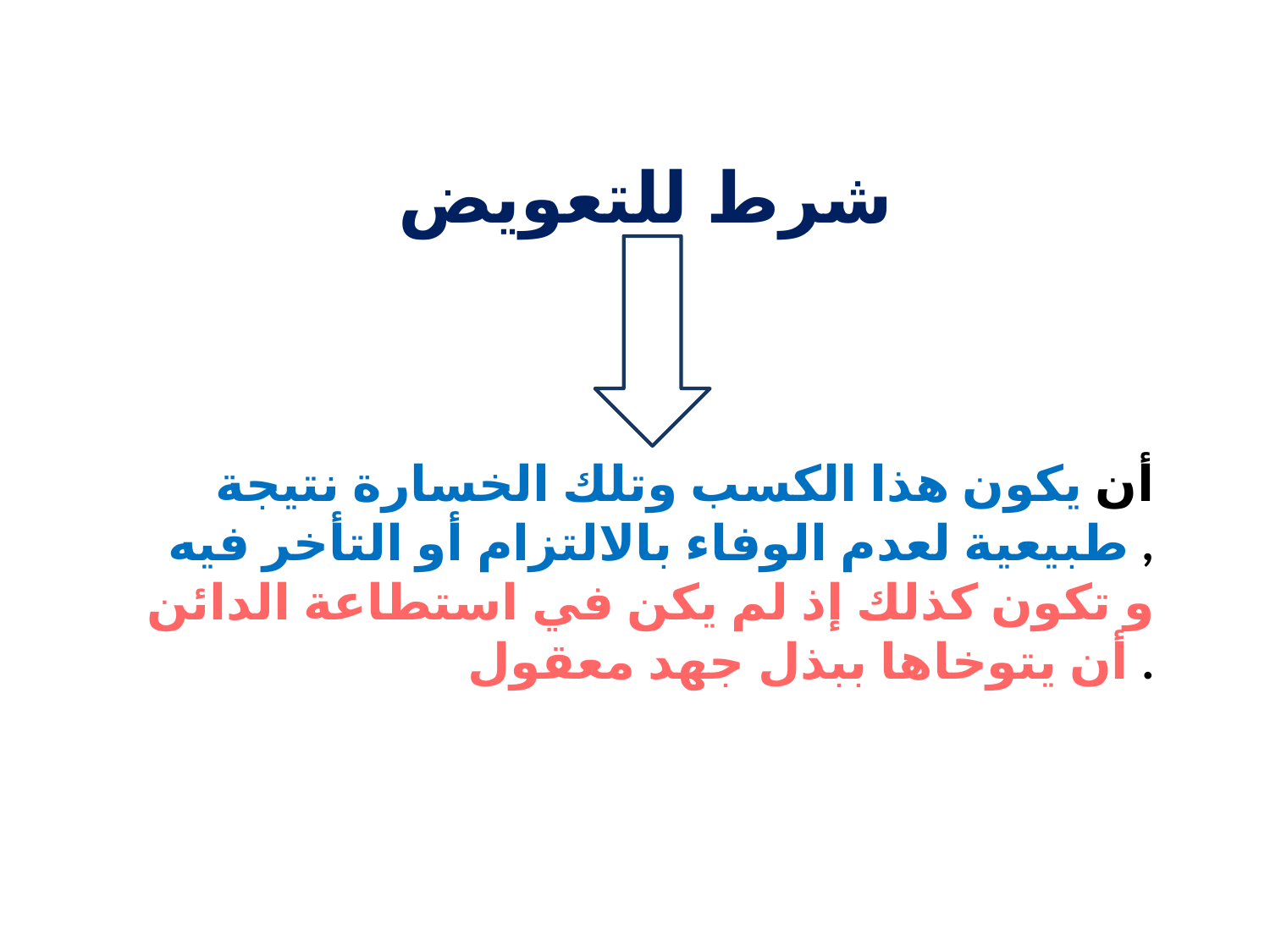

شرط للتعويض

أن يكون هذا الكسب وتلك الخسارة نتيجة طبيعية لعدم الوفاء بالالتزام أو التأخر فيه ,
و تكون كذلك إذ لم يكن في استطاعة الدائن أن يتوخاها ببذل جهد معقول .